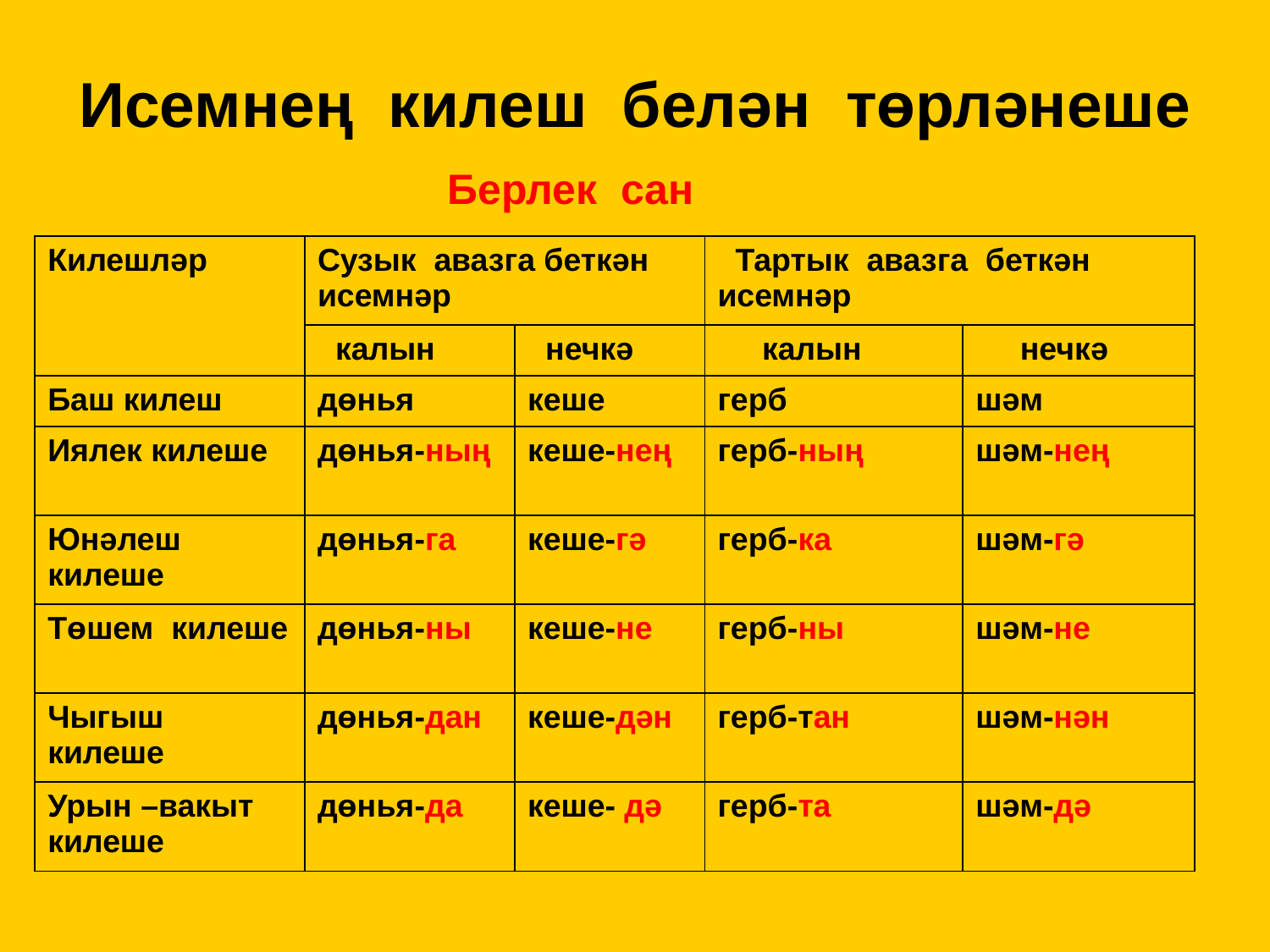

# Исемнең  килеш  белән  төрләнеше
Берлек  сан
| Килешләр | Сузык авазга беткән исемнәр |  | Тартык авазга беткән исемнәр |  |
| --- | --- | --- | --- | --- |
|  | калын | нечкә | калын | нечкә |
| Баш килеш | дөнья | кеше | герб | шәм |
| Иялек килеше | дөнья-ның | кеше-нең | герб-ның | шәм-нең |
| Юнәлеш килеше | дөнья-га | кеше-гә | герб-ка | шәм-гә |
| Төшем килеше | дөнья-ны | кеше-не | герб-ны | шәм-не |
| Чыгыш килеше | дөнья-дан | кеше-дән | герб-тан | шәм-нән |
| Урын –вакыт килеше | дөнья-да | кеше- дә | герб-та | шәм-дә |